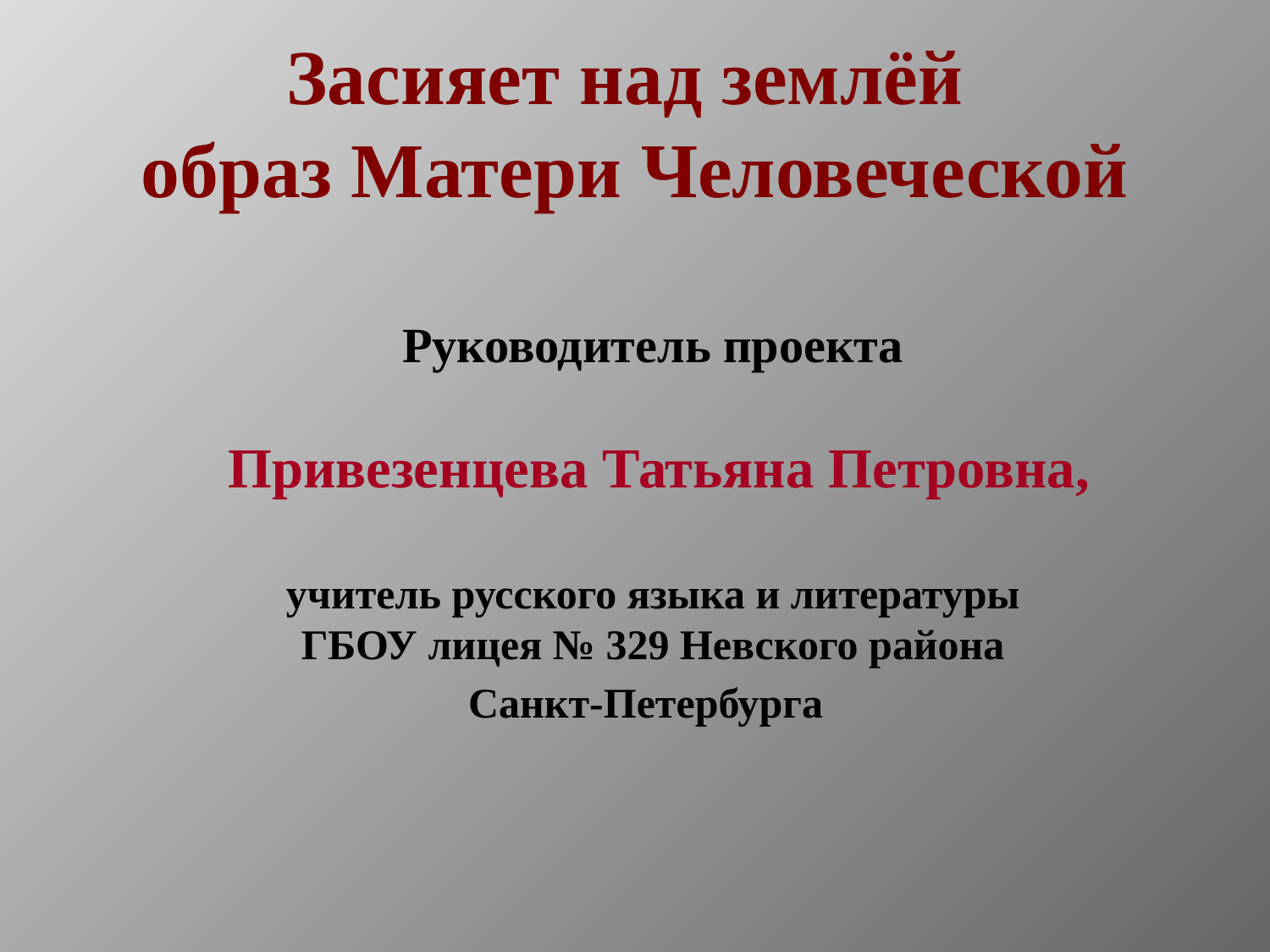

Засияет над землёй
образ Матери Человеческой
Руководитель проекта

 Привезенцева Татьяна Петровна,

учитель русского языка и литературы
ГБОУ лицея № 329 Невского района
Санкт-Петербурга